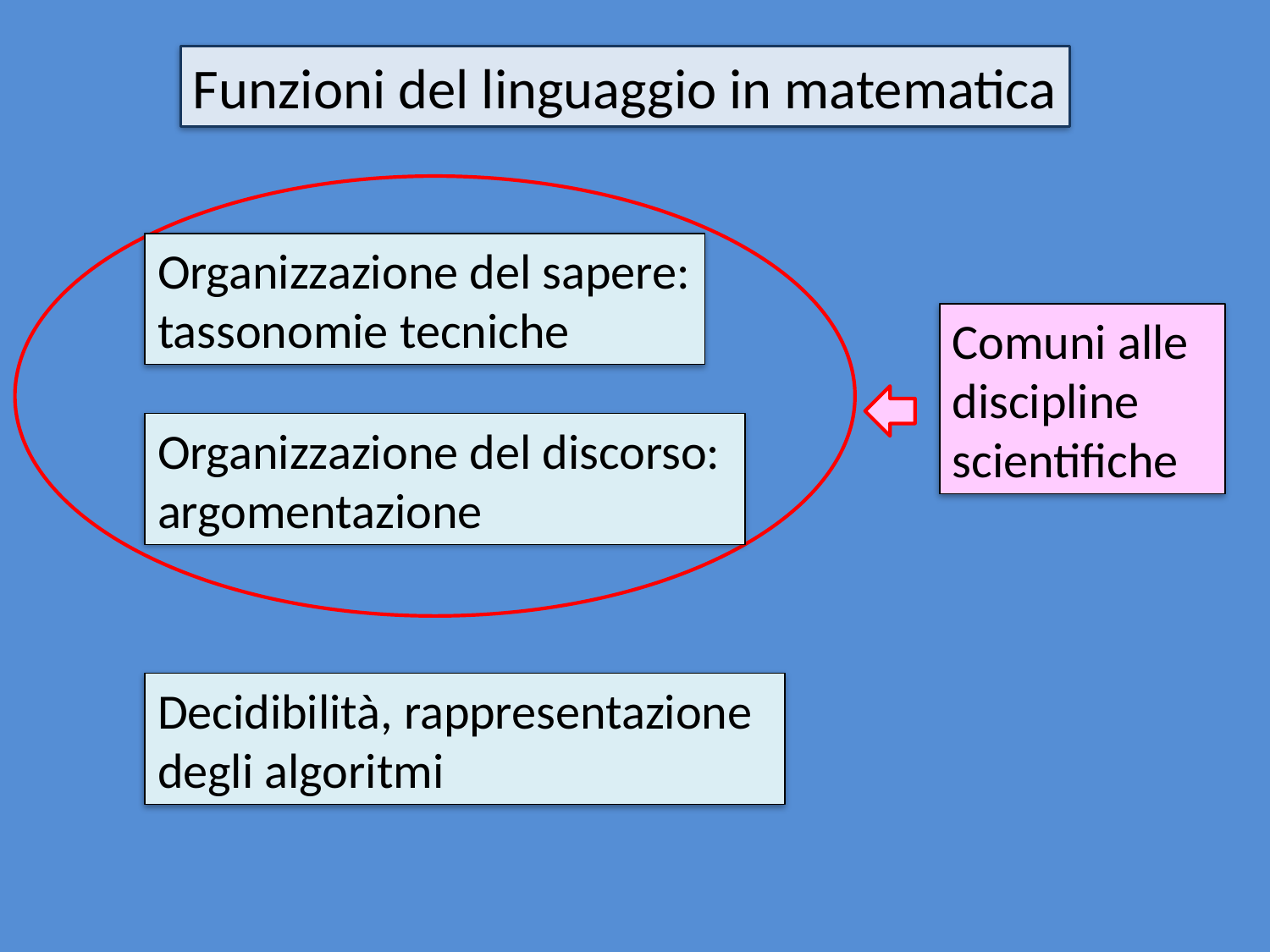

Funzioni del linguaggio in matematica

Organizzazione del sapere: tassonomie tecniche
Comuni alle discipline scientifiche

Organizzazione del discorso: argomentazione
Decidibilità, rappresentazione degli algoritmi